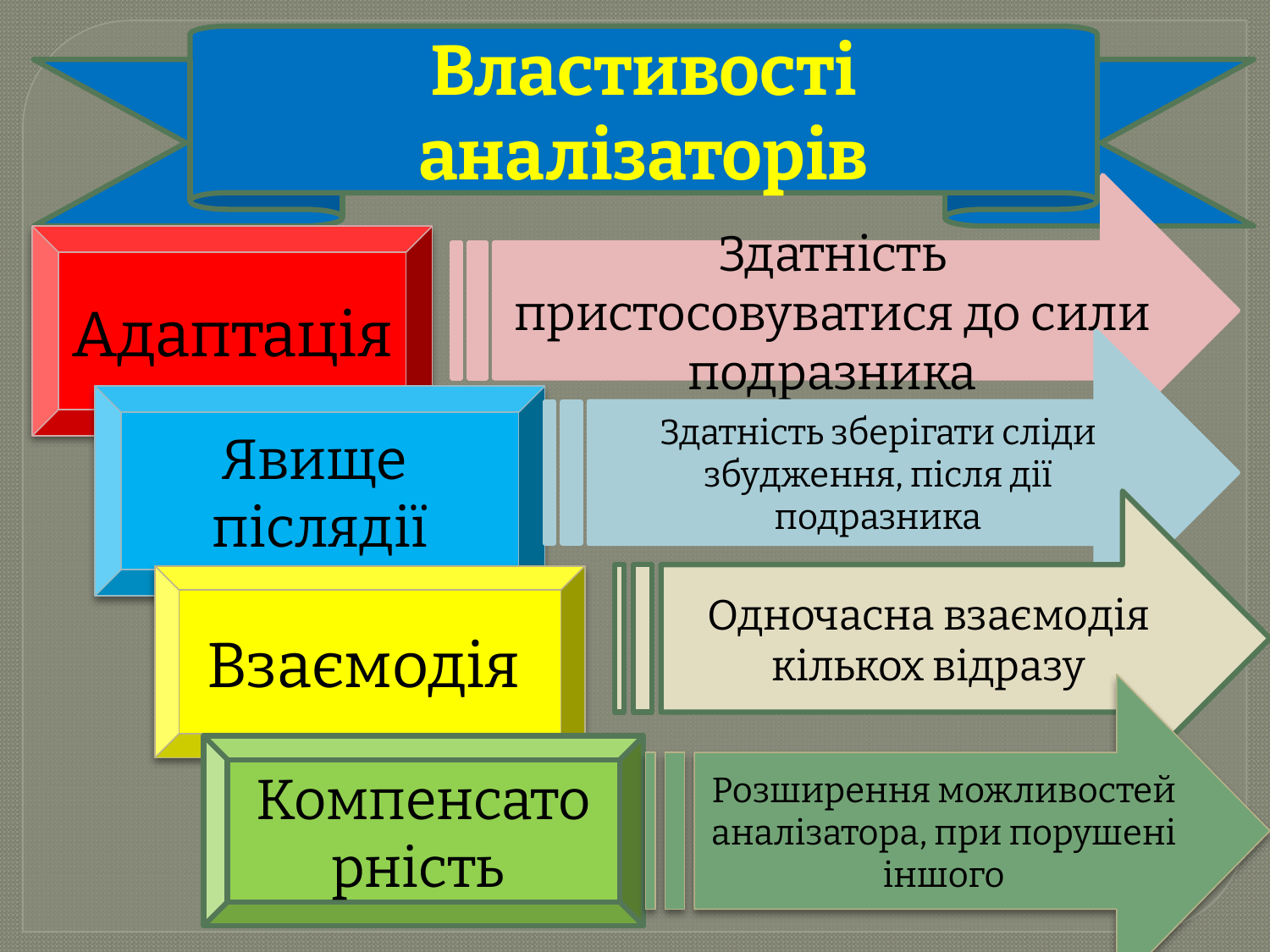

Властивості аналізаторів
Здатність пристосовуватися до сили подразника
Адаптація
Здатність зберігати сліди збудження, після дії подразника
Явище
післядії
Одночасна взаємодія кількох відразу
Взаємодія
Розширення можливостей аналізатора, при порушені іншого
Компенсаторність